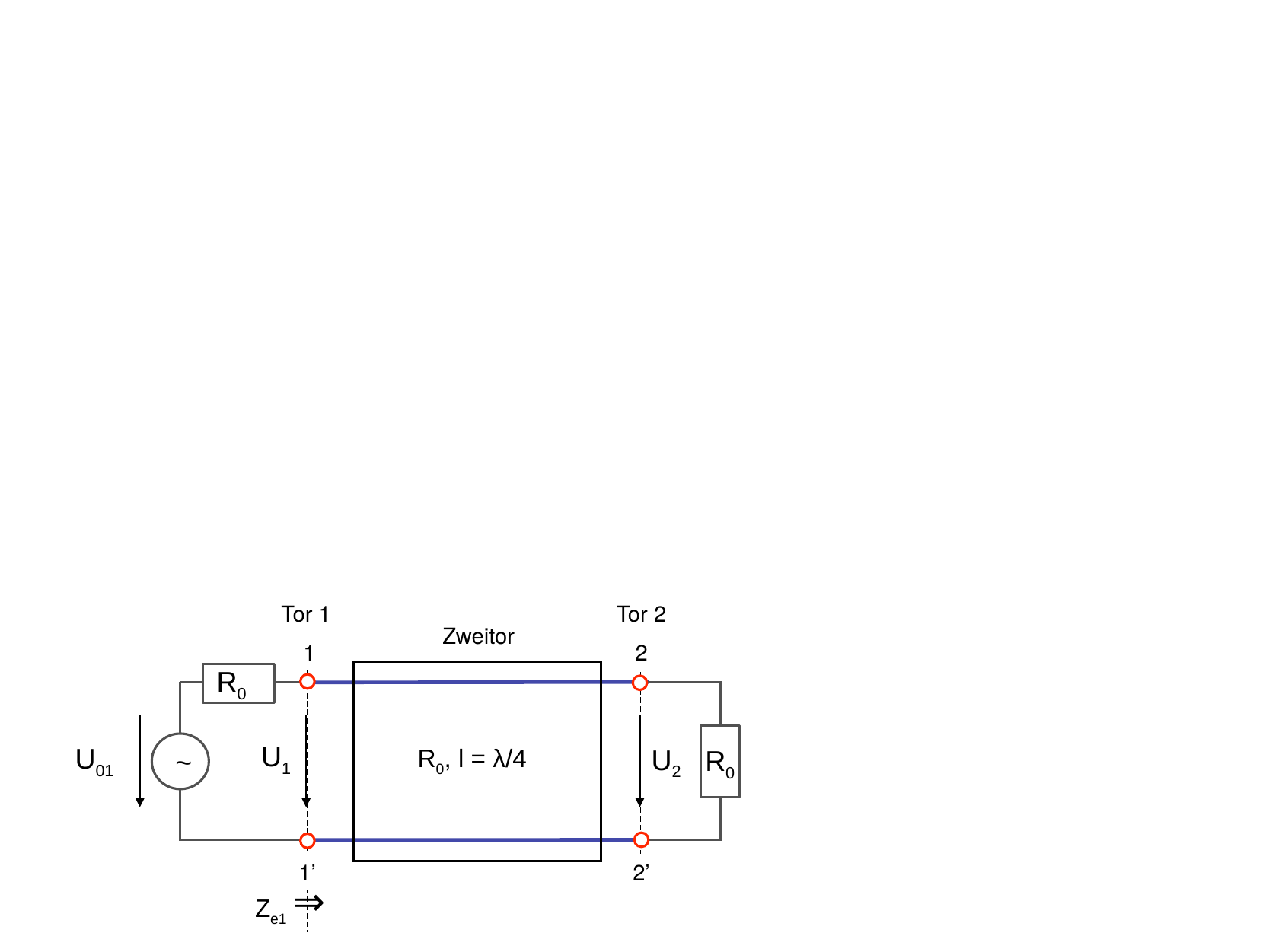

Tor 1
Tor 2
Zweitor
1
2

R0

U1

U01
U2
R0, l = λ/4
R0
~

1’
2’
⇒
Ze1